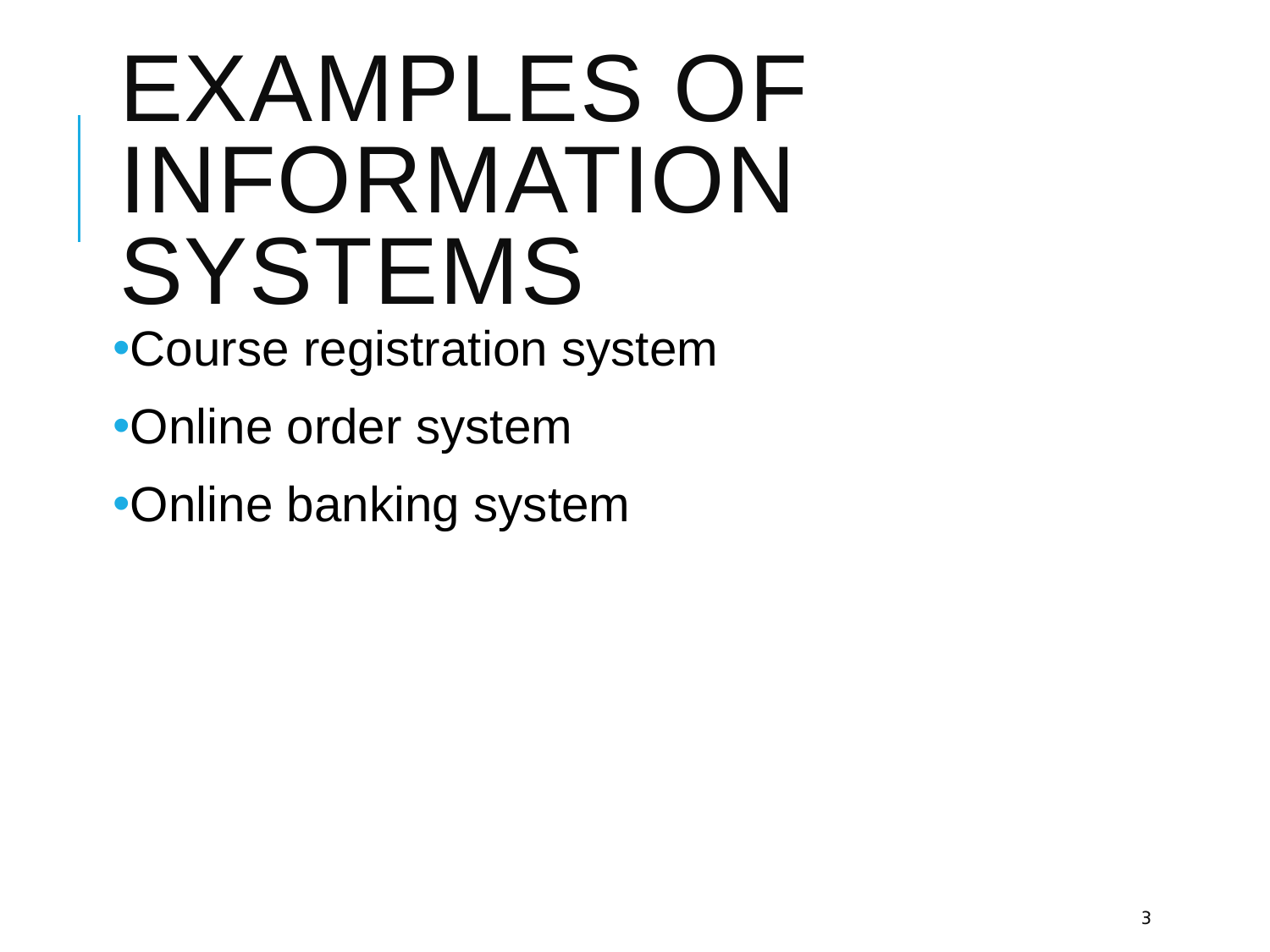

# Examples of Information Systems
Course registration system
Online order system
Online banking system
3